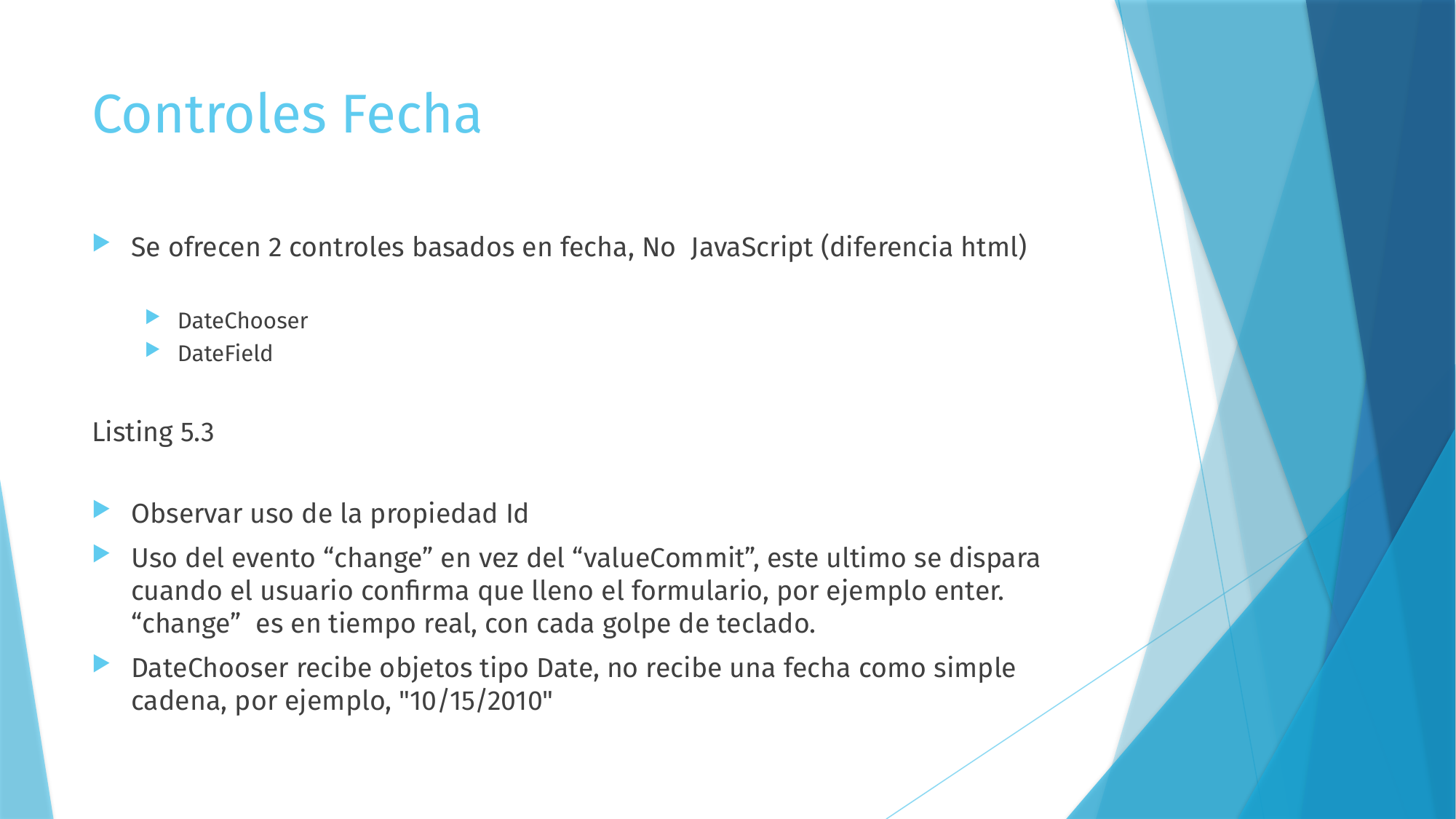

# Controles Fecha
Se ofrecen 2 controles basados en fecha, No  JavaScript (diferencia html)

DateChooser
DateField

Listing 5.3

Observar uso de la propiedad Id
Uso del evento “change” en vez del “valueCommit”, este ultimo se dispara cuando el usuario confirma que lleno el formulario, por ejemplo enter. “change”  es en tiempo real, con cada golpe de teclado.
DateChooser recibe objetos tipo Date, no recibe una fecha como simple cadena, por ejemplo, "10/15/2010"